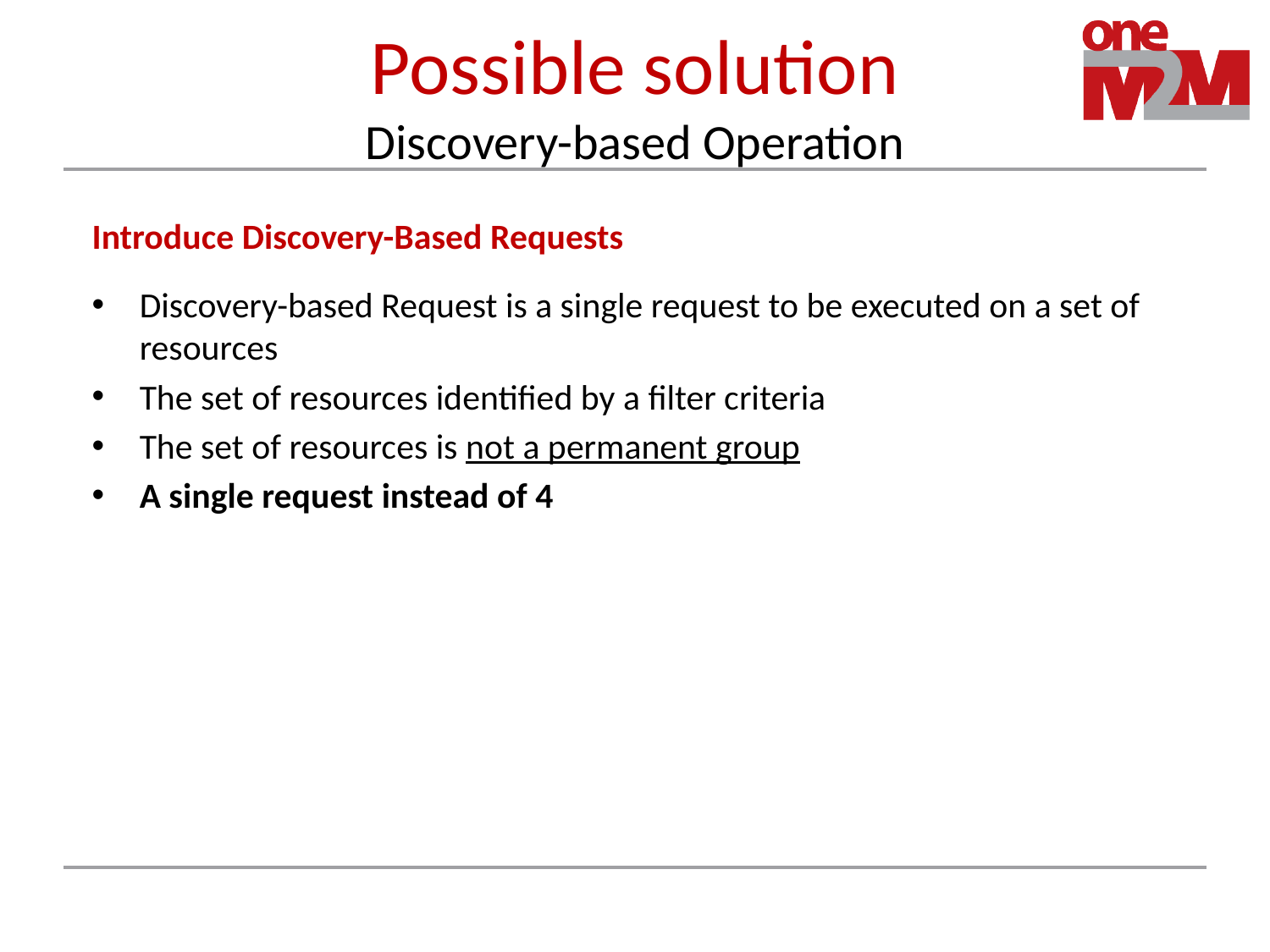

# Possible solution Discovery-based Operation
Introduce Discovery-Based Requests

Discovery-based Request is a single request to be executed on a set of resources
The set of resources identified by a filter criteria
The set of resources is not a permanent group
A single request instead of 4